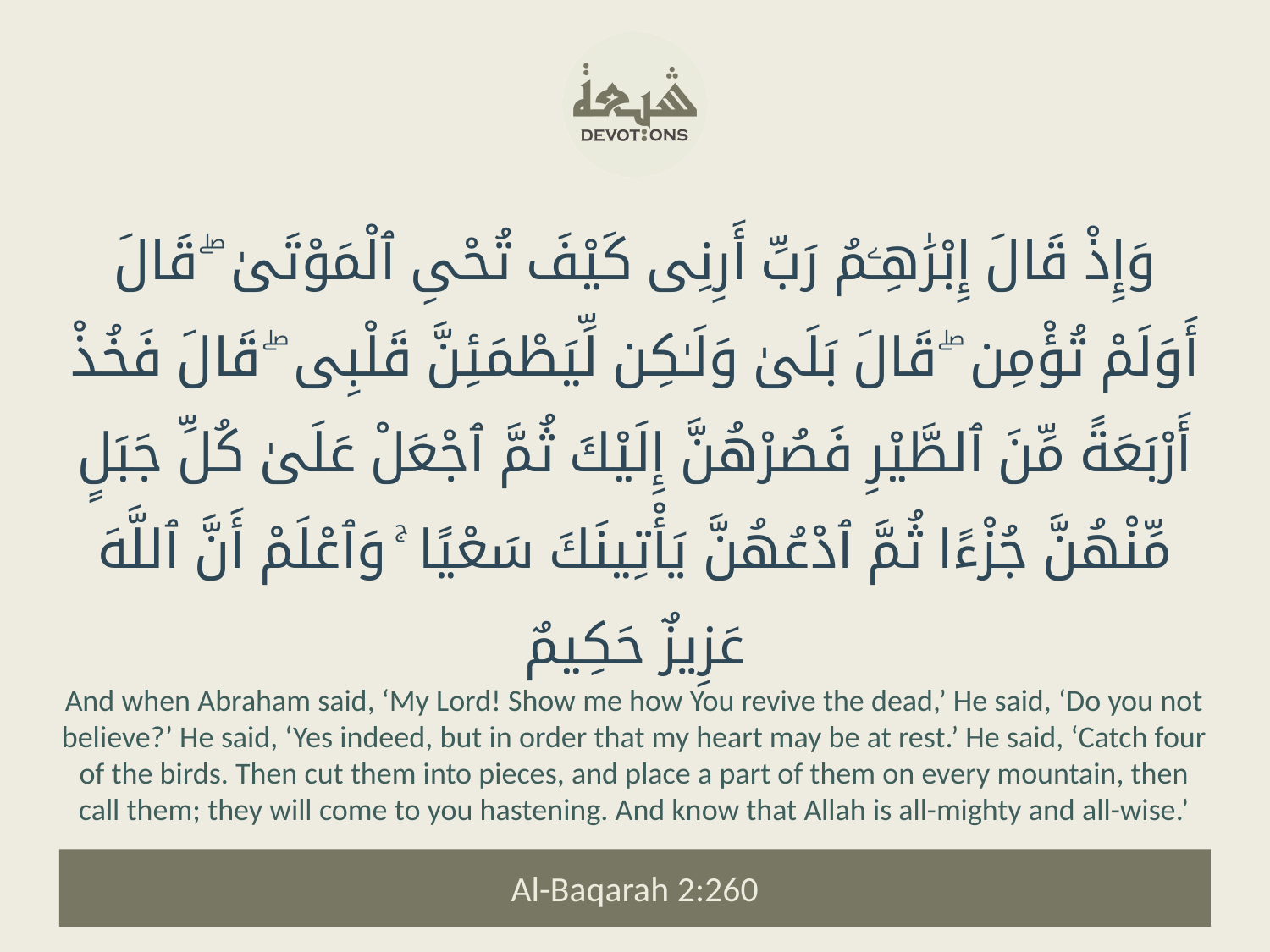

وَإِذْ قَالَ إِبْرَٰهِـۧمُ رَبِّ أَرِنِى كَيْفَ تُحْىِ ٱلْمَوْتَىٰ ۖ قَالَ أَوَلَمْ تُؤْمِن ۖ قَالَ بَلَىٰ وَلَـٰكِن لِّيَطْمَئِنَّ قَلْبِى ۖ قَالَ فَخُذْ أَرْبَعَةً مِّنَ ٱلطَّيْرِ فَصُرْهُنَّ إِلَيْكَ ثُمَّ ٱجْعَلْ عَلَىٰ كُلِّ جَبَلٍ مِّنْهُنَّ جُزْءًا ثُمَّ ٱدْعُهُنَّ يَأْتِينَكَ سَعْيًا ۚ وَٱعْلَمْ أَنَّ ٱللَّهَ عَزِيزٌ حَكِيمٌ
And when Abraham said, ‘My Lord! Show me how You revive the dead,’ He said, ‘Do you not believe?’ He said, ‘Yes indeed, but in order that my heart may be at rest.’ He said, ‘Catch four of the birds. Then cut them into pieces, and place a part of them on every mountain, then call them; they will come to you hastening. And know that Allah is all-mighty and all-wise.’
Al-Baqarah 2:260